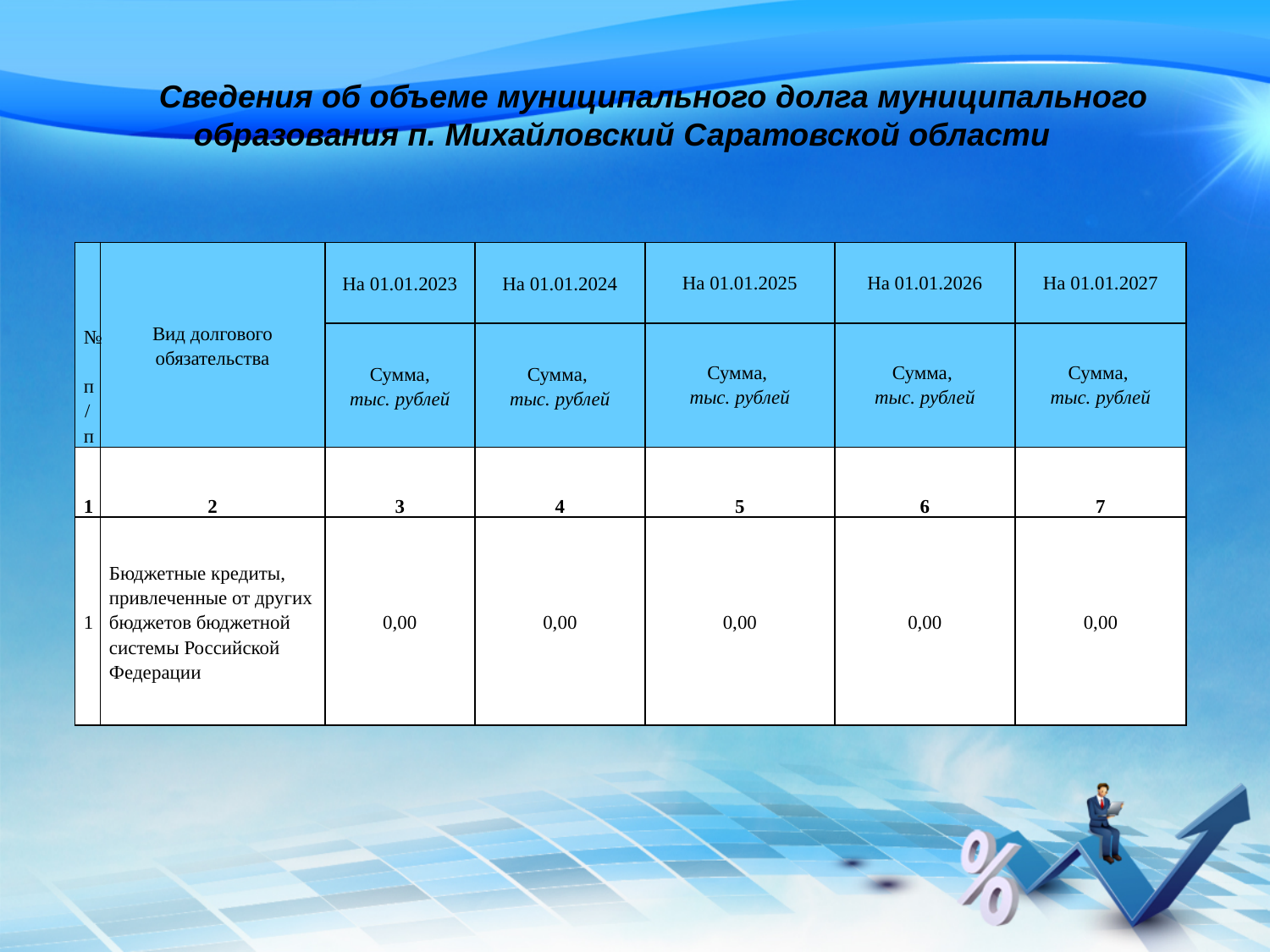

Сведения об объеме муниципального долга муниципального образования п. Михайловский Саратовской области

|  | Вид долгового обязательства | На 01.01.2023 | На 01.01.2024 | На 01.01.2025 | На 01.01.2026 | На 01.01.2027 |
| --- | --- | --- | --- | --- | --- | --- |
| № п/п |  | Сумма, тыс. рублей | Сумма, тыс. рублей | Сумма, тыс. рублей | Сумма, тыс. рублей | Сумма, тыс. рублей |
| 1 | 2 | 3 | 4 | 5 | 6 | 7 |
| 1 | Бюджетные кредиты, привлеченные от других бюджетов бюджетной системы Российской Федерации | 0,00 | 0,00 | 0,00 | 0,00 | 0,00 |